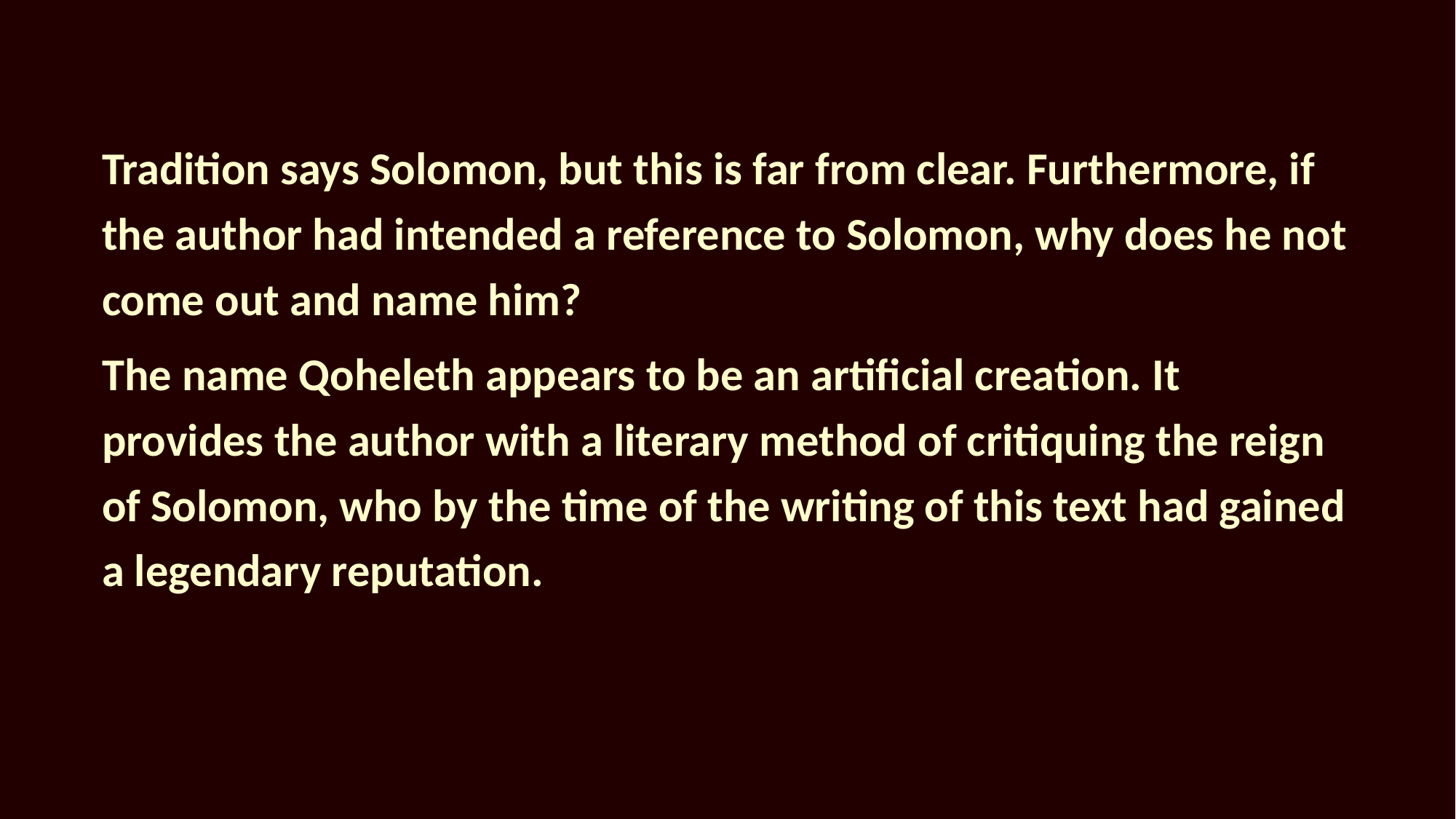

Tradition says Solomon, but this is far from clear. Furthermore, if the author had intended a reference to Solomon, why does he not come out and name him?
The name Qoheleth appears to be an artificial creation. It provides the author with a literary method of critiquing the reign of Solomon, who by the time of the writing of this text had gained a legendary reputation.